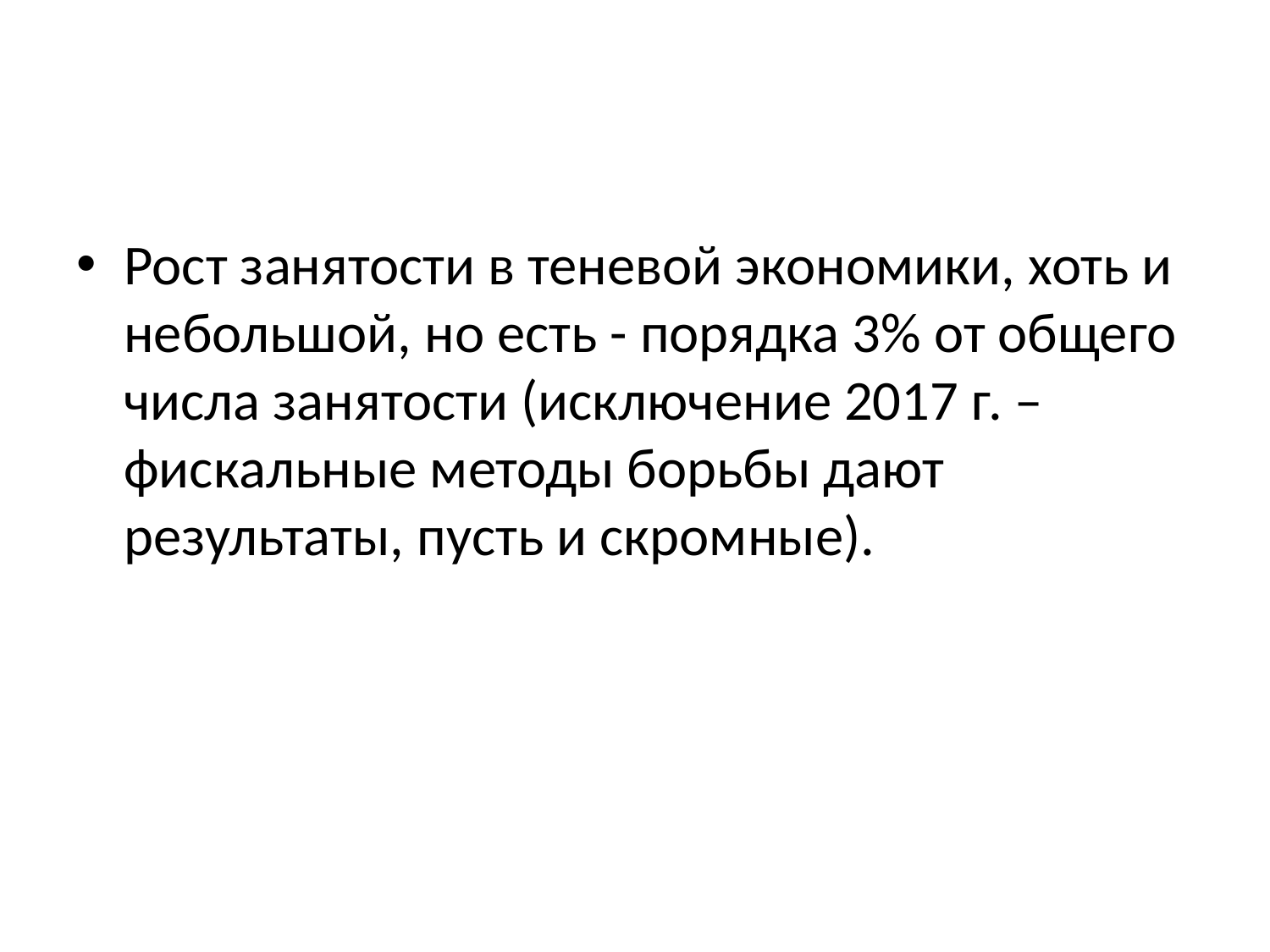

#
Рост занятости в теневой экономики, хоть и небольшой, но есть - порядка 3% от общего числа занятости (исключение 2017 г. – фискальные методы борьбы дают результаты, пусть и скромные).